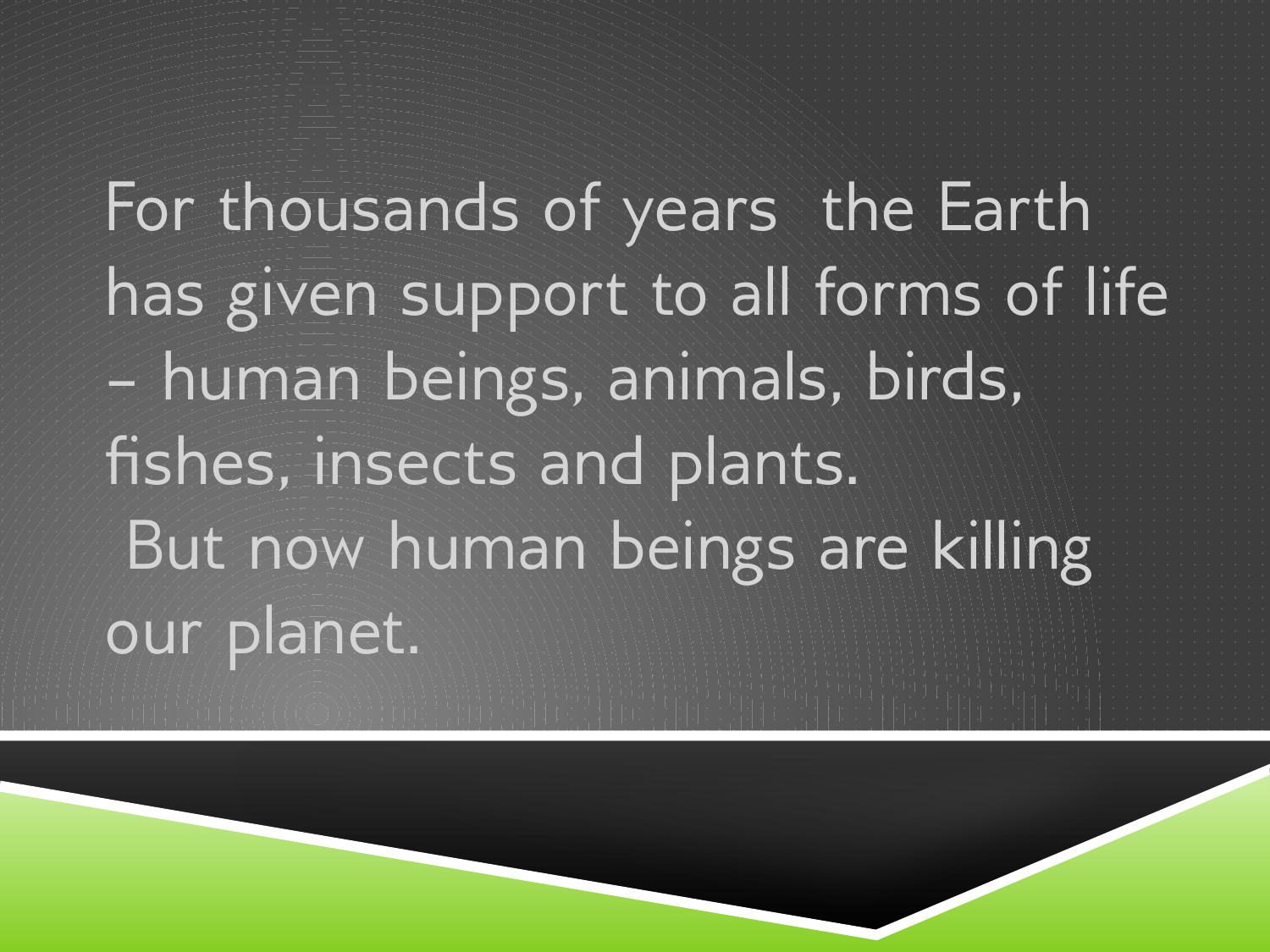

For thousands of years  the Earth  has given support to all forms of life – human beings, animals, birds,  fishes, insects and plants.
 But now human beings are killing our planet.